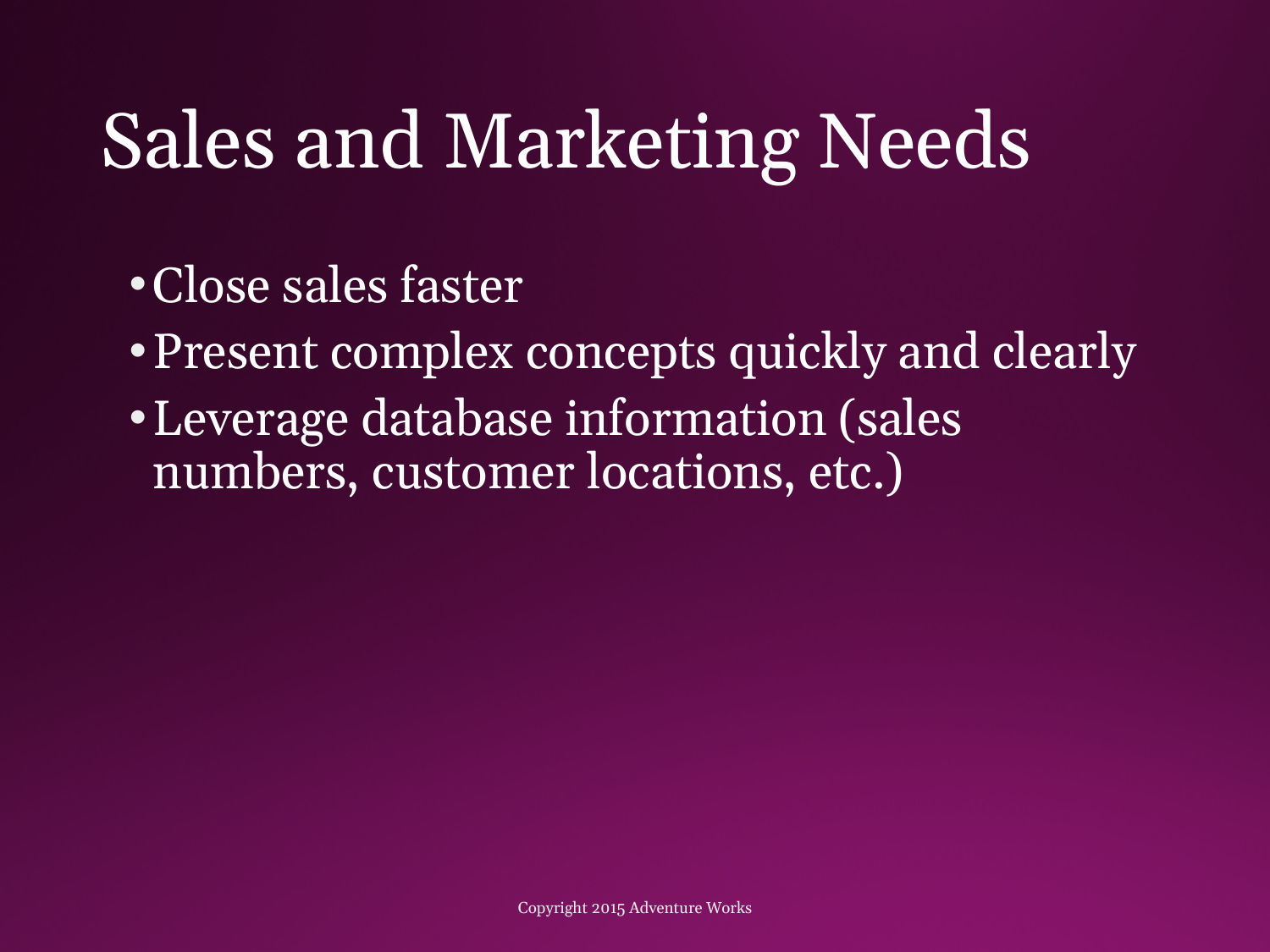

# Sales and Marketing Needs
Close sales faster
Present complex concepts quickly and clearly
Leverage database information (sales numbers, customer locations, etc.)
Copyright 2015 Adventure Works